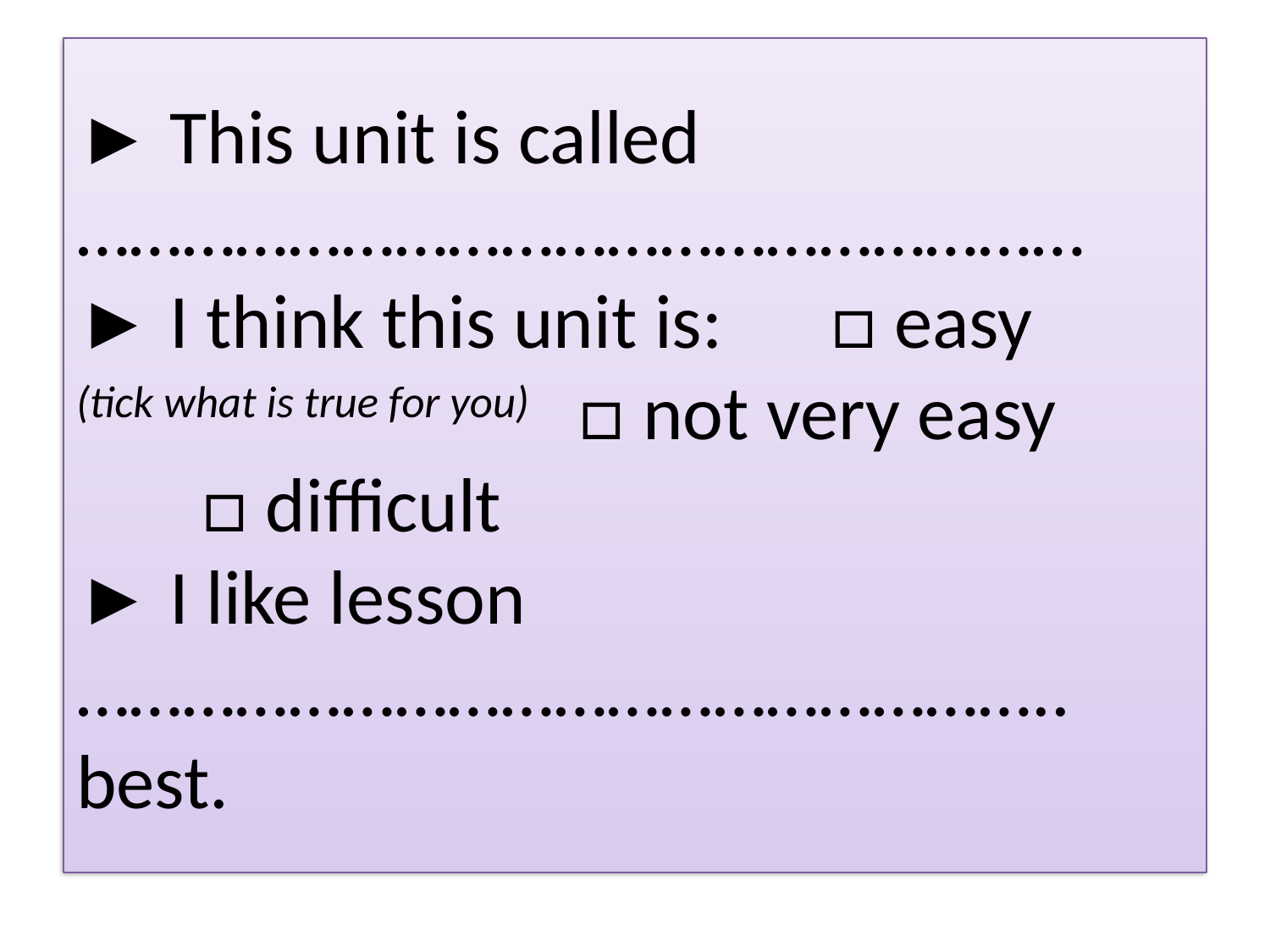

# ► This unit is called ………………………………………………… ► I think this unit is:	□ easy (tick what is true for you)		□ not very easy □ difficult ► I like lesson ……………………………………………….. best.